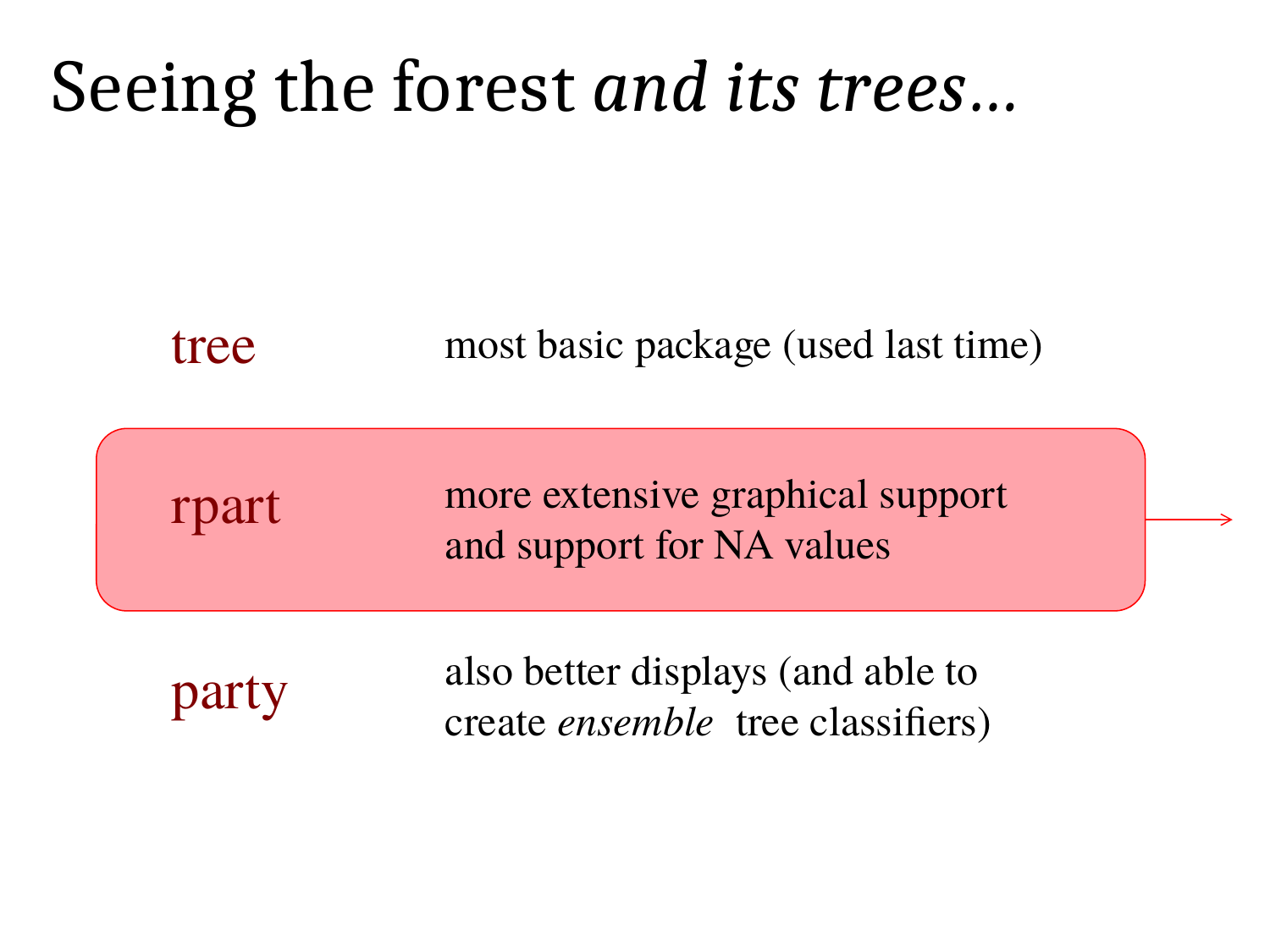

Seeing the forest and its trees…
tree
most basic package (used last time)

more extensive graphical support and support for NA values
rpart
also better displays (and able to create ensemble  tree classifiers)
party